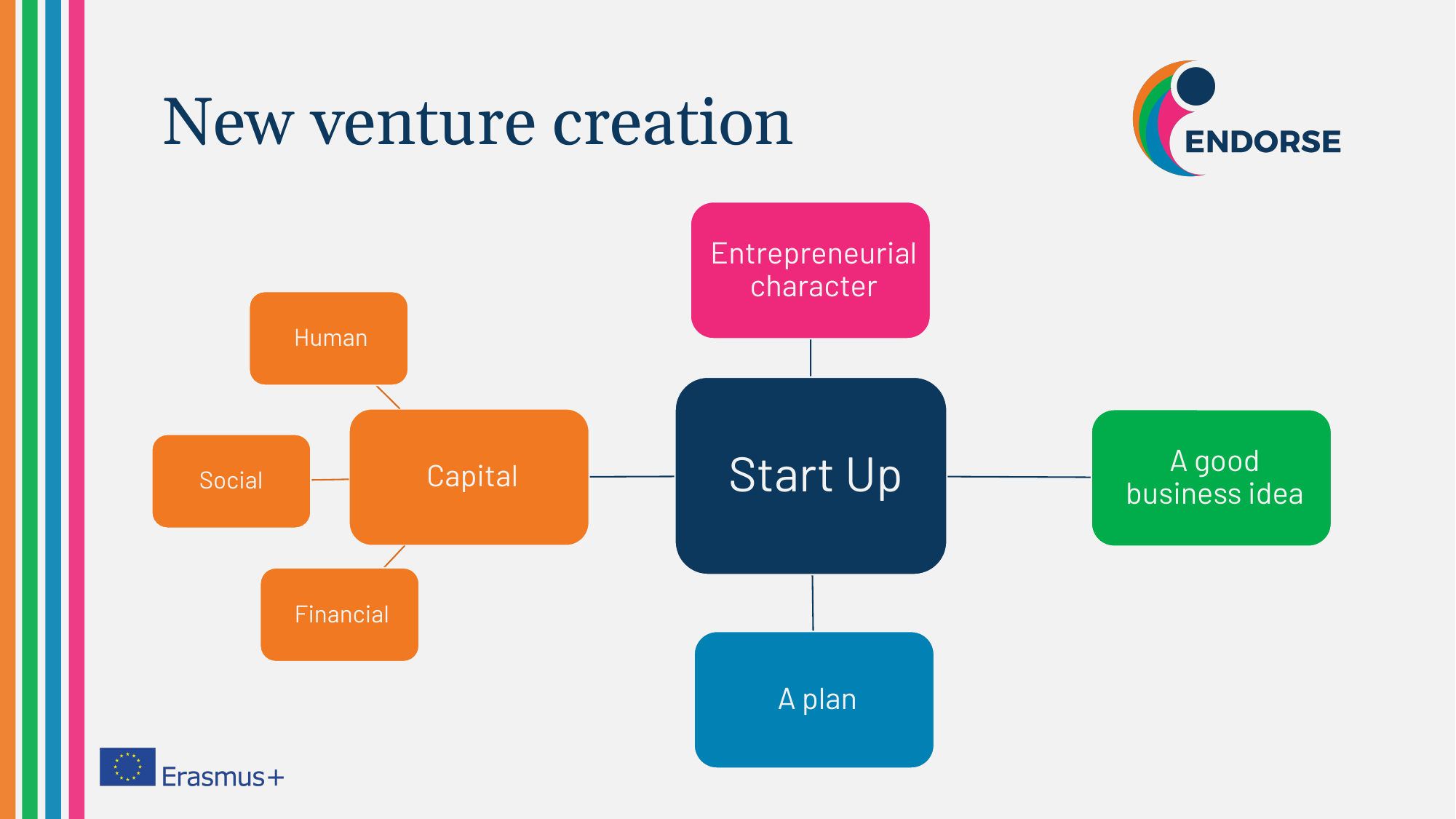

# New venture creation

Start Up
Entrepreneurial character
A good business idea
A plan
Capital
Financial
Social
Human